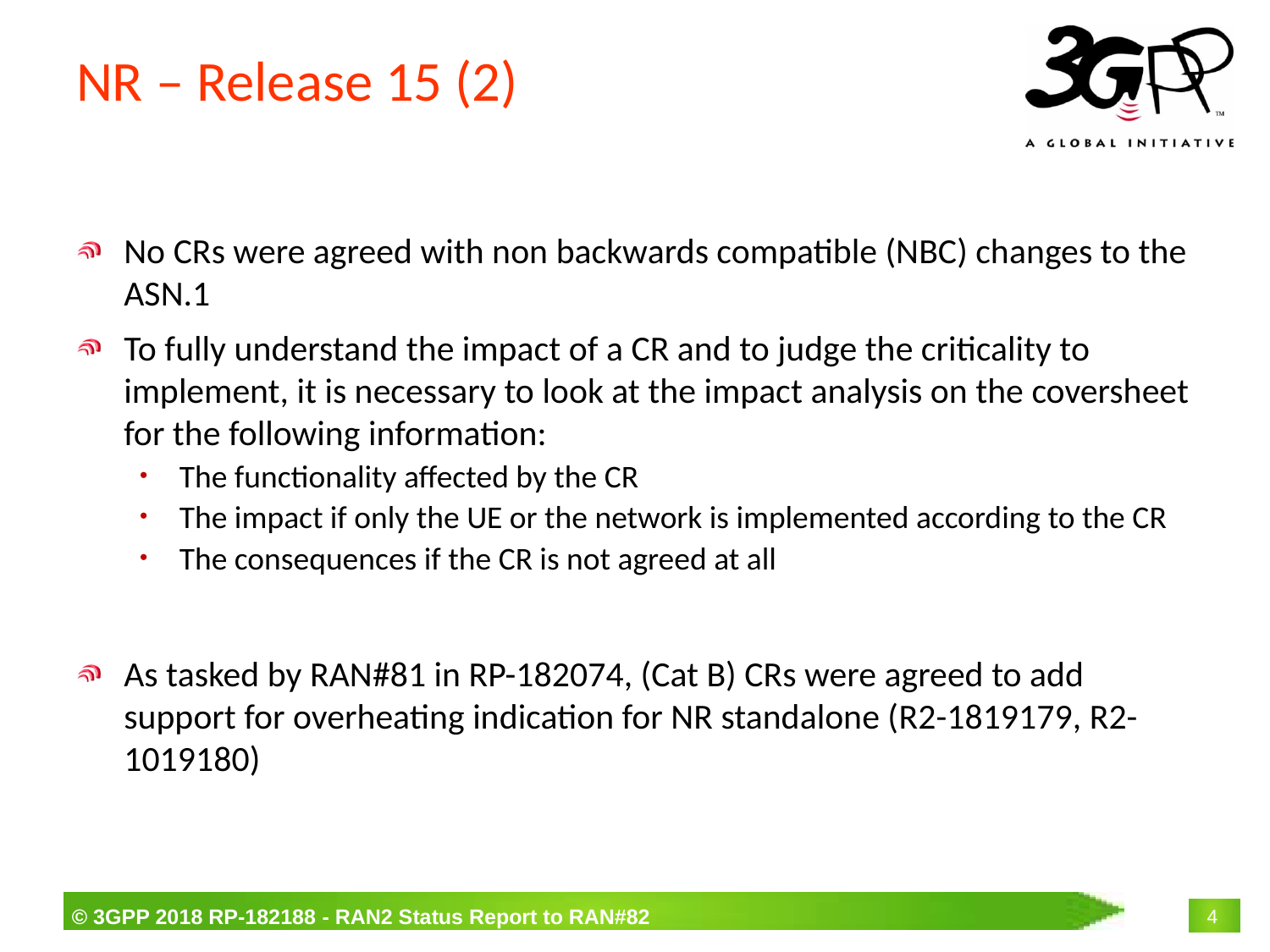

# NR – Release 15 (2)
No CRs were agreed with non backwards compatible (NBC) changes to the ASN.1
To fully understand the impact of a CR and to judge the criticality to implement, it is necessary to look at the impact analysis on the coversheet for the following information:
The functionality affected by the CR
The impact if only the UE or the network is implemented according to the CR
The consequences if the CR is not agreed at all

As tasked by RAN#81 in RP-182074, (Cat B) CRs were agreed to add support for overheating indication for NR standalone (R2-1819179, R2-1019180)